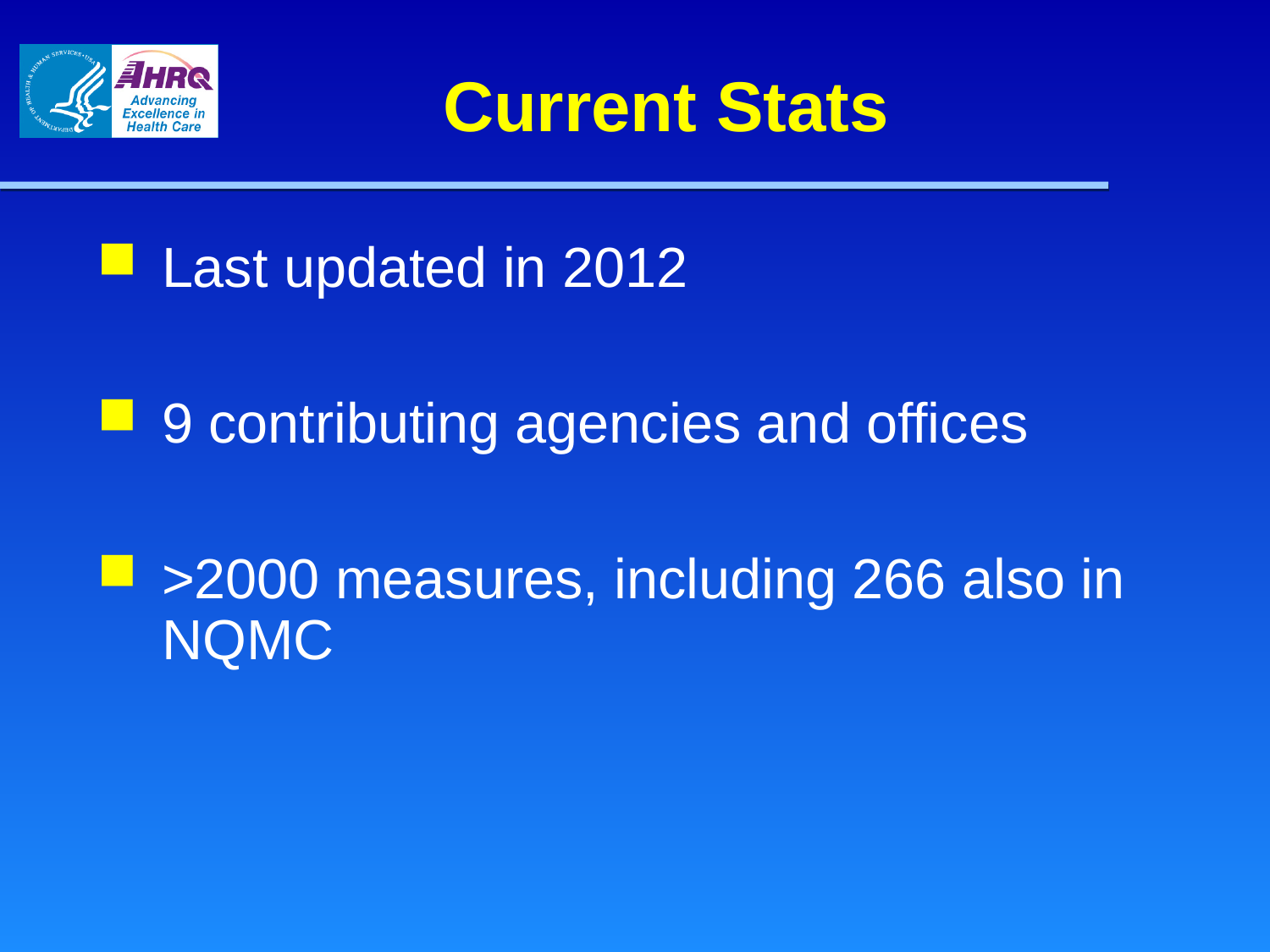

# Current Stats
Last updated in 2012

9 contributing agencies and offices

>2000 measures, including 266 also in NQMC